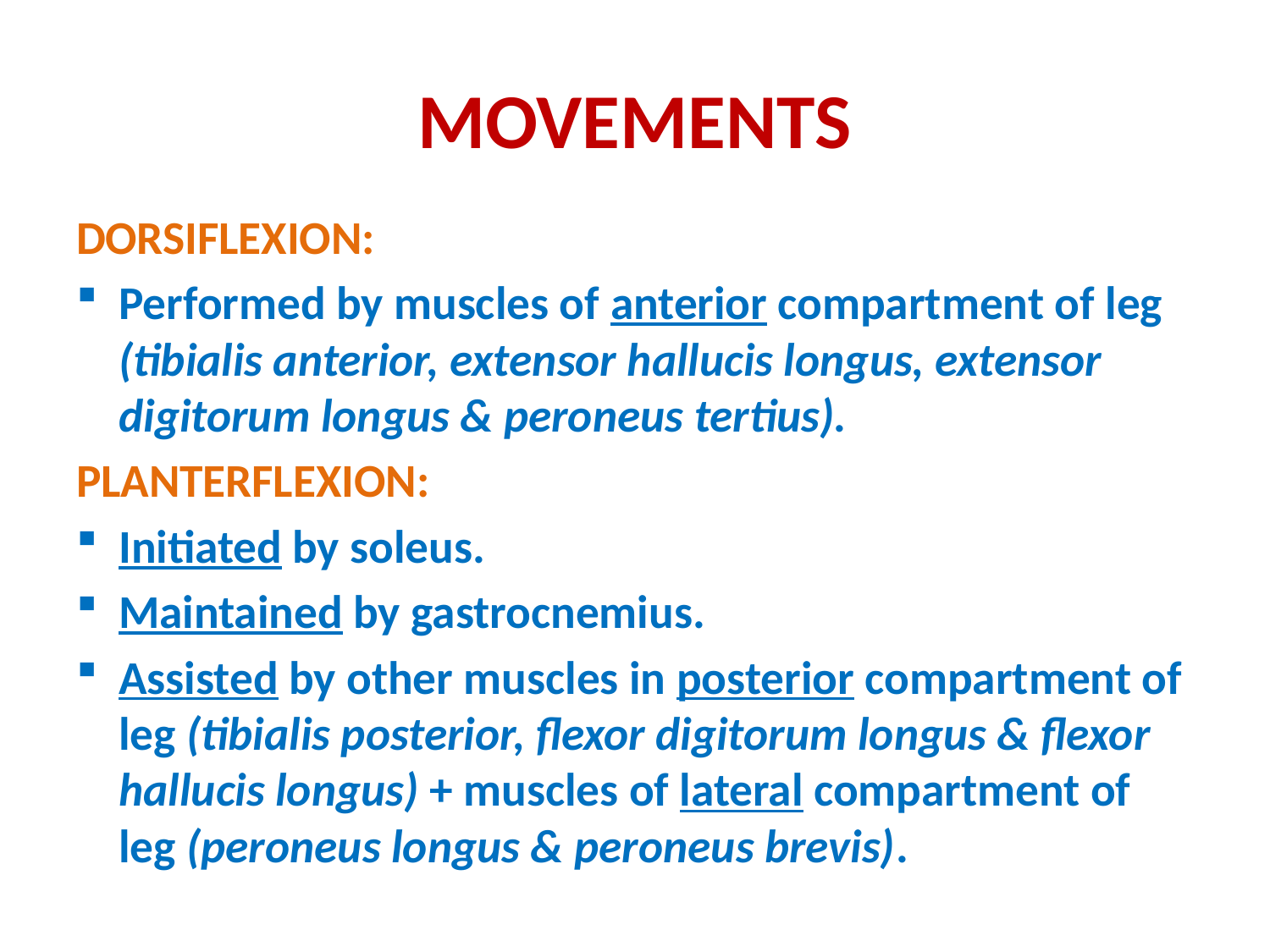

# MOVEMENTS
DORSIFLEXION:
Performed by muscles of anterior compartment of leg (tibialis anterior, extensor hallucis longus, extensor digitorum longus & peroneus tertius).
PLANTERFLEXION:
Initiated by soleus.
Maintained by gastrocnemius.
Assisted by other muscles in posterior compartment of leg (tibialis posterior, flexor digitorum longus & flexor hallucis longus) + muscles of lateral compartment of leg (peroneus longus & peroneus brevis).